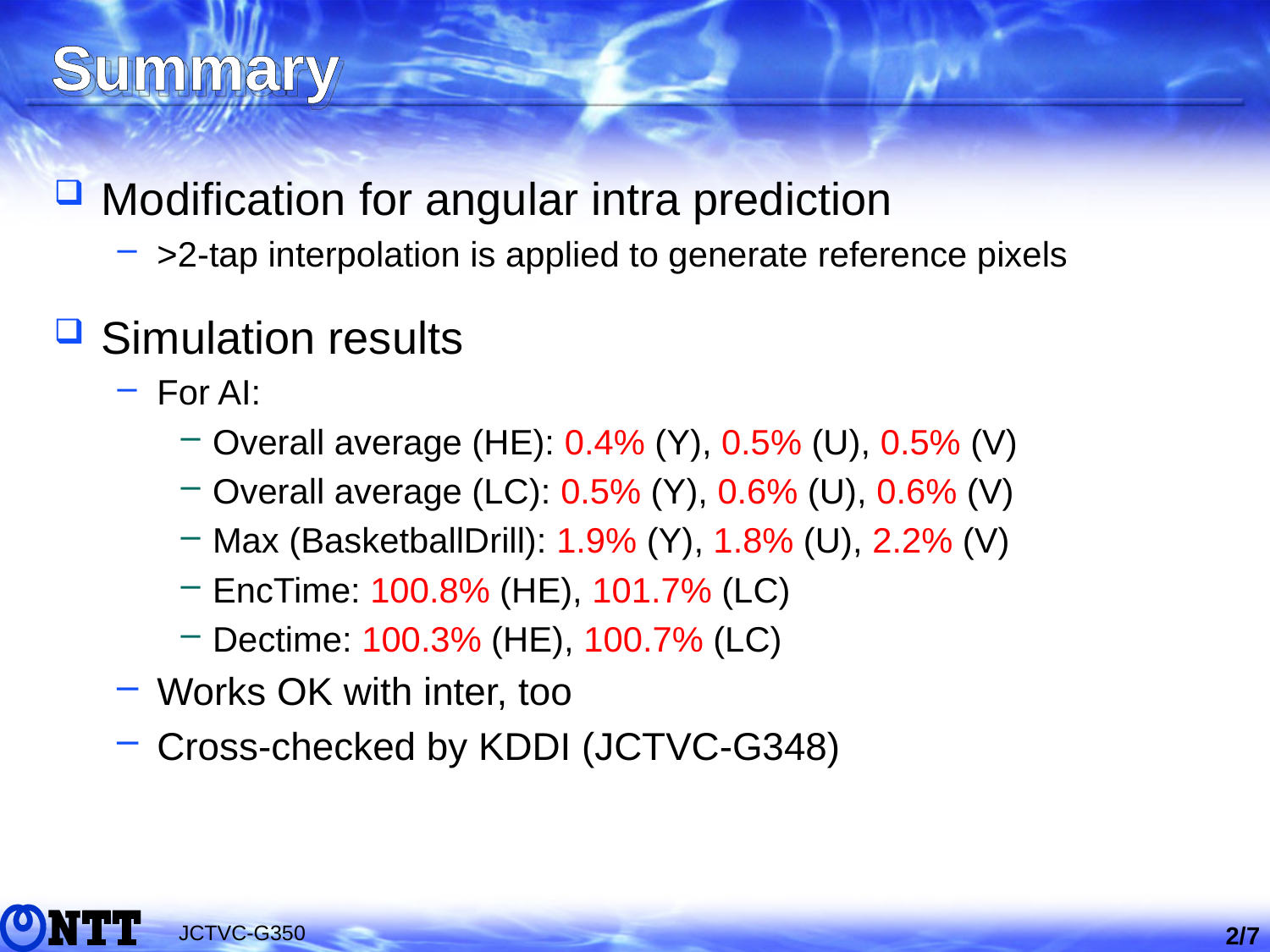

# Summary
Modification for angular intra prediction
>2-tap interpolation is applied to generate reference pixels

Simulation results
For AI:
Overall average (HE): 0.4% (Y), 0.5% (U), 0.5% (V)
Overall average (LC): 0.5% (Y), 0.6% (U), 0.6% (V)
Max (BasketballDrill): 1.9% (Y), 1.8% (U), 2.2% (V)
EncTime: 100.8% (HE), 101.7% (LC)
Dectime: 100.3% (HE), 100.7% (LC)
Works OK with inter, too
Cross-checked by KDDI (JCTVC-G348)